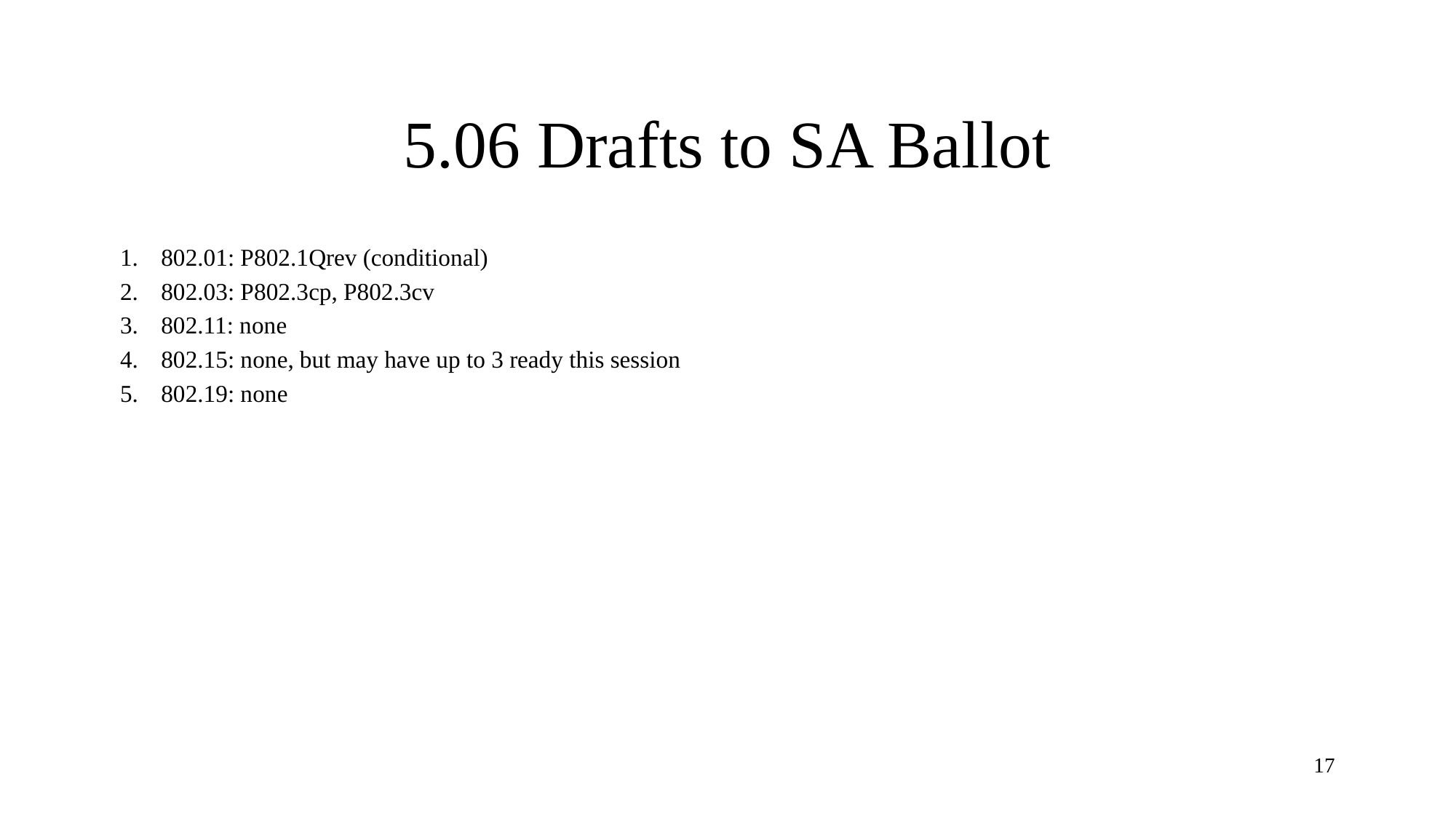

# 5.06 Drafts to SA Ballot
802.01: P802.1Qrev (conditional)
802.03: P802.3cp, P802.3cv
802.11: none
802.15: none, but may have up to 3 ready this session
802.19: none

17